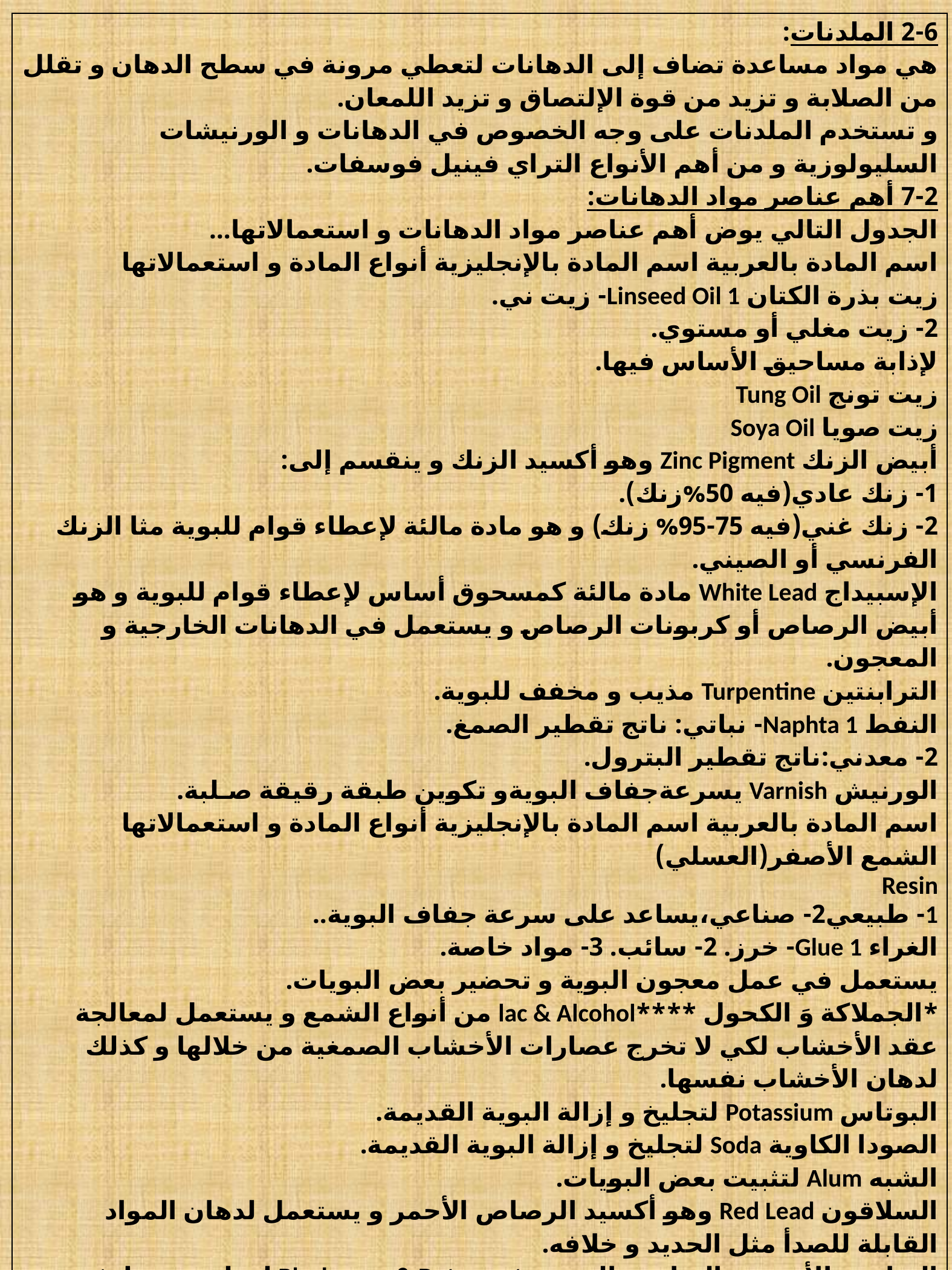

| 2-6 الملدنات: هي مواد مساعدة تضاف إلى الدهانات لتعطي مرونة في سطح الدهان و تقلل من الصلابة و تزيد من قوة الإلتصاق و تزيد اللمعان. و تستخدم الملدنات على وجه الخصوص في الدهانات و الورنيشات السليولوزية و من أهم الأنواع التراي فينيل فوسفات. 2-7 أهم عناصر مواد الدهانات: الجدول التالي يوض أهم عناصر مواد الدهانات و استعمالاتها… اسم المادة بالعربية اسم المادة بالإنجليزية أنواع المادة و استعمالاتها زيت بذرة الكتان Linseed Oil 1- زيت ني. 2- زيت مغلي أو مستوي. لإذابة مساحيق الأساس فيها. زيت تونج Tung Oil زيت صويا Soya Oil أبيض الزنك Zinc Pigment وهو أكسيد الزنك و ينقسم إلى: 1- زنك عادي(فيه 50%زنك). 2- زنك غني(فيه 75-95% زنك) و هو مادة مالئة لإعطاء قوام للبوية مثا الزنك الفرنسي أو الصيني. الإسبيداج White Lead مادة مالئة كمسحوق أساس لإعطاء قوام للبوية و هو أبيض الرصاص أو كربونات الرصاص و يستعمل في الدهانات الخارجية و المعجون. الترابنتين Turpentine مذيب و مخفف للبوية. النفط Naphta 1- نباتي: ناتج تقطير الصمغ. 2- معدني:ناتج تقطير البترول. الورنيش Varnish يسرعةجفاف البويةو تكوين طبقة رقيقة صـلبة. اسم المادة بالعربية اسم المادة بالإنجليزية أنواع المادة و استعمالاتها الشمع الأصفر(العسلي) Resin 1- طبيعي2- صناعي،يساعد على سرعة جفاف البوية.. الغراء Glue 1- خرز. 2- سائب. 3- مواد خاصة. يستعمل في عمل معجون البوية و تحضير بعض البويات. \*الجملاكة وَ الكحول \*\*\*\*lac & Alcohol من أنواع الشمع و يستعمل لمعالجة عقد الأخشاب لكي لا تخرج عصارات الأخشاب الصمغية من خلالها و كذلك لدهان الأخشاب نفسها. البوتاس Potassium لتجليخ و إزالة البوية القديمة. الصودا الكاوية Soda لتجليخ و إزالة البوية القديمة. الشبه Alum لتثبيت بعض البويات. السلاقون Red Lead وهو أكسيد الرصاص الأحمر و يستعمل لدهان المواد القابلة للصدأ مثل الحديد و خلافه. الصابون الأسود وَ الصابون البودرة Black soap & Detergent لتجليخ و تنظيف السطح المراد دهانه بالبوية. الألوان (تراسينا) Colors 1- نباتي. 2- معدني مثل أكسيد الحديد الأحمر أو الأصفر أو الأسود وهي المواد الملونة للبوية \* تستخرج الجملاكة من انتاج عش خنافس لاك التي تعيش على أفرع الأشجار بأعداد كبيرة و تتغذى على عصاراتها. |
| --- |